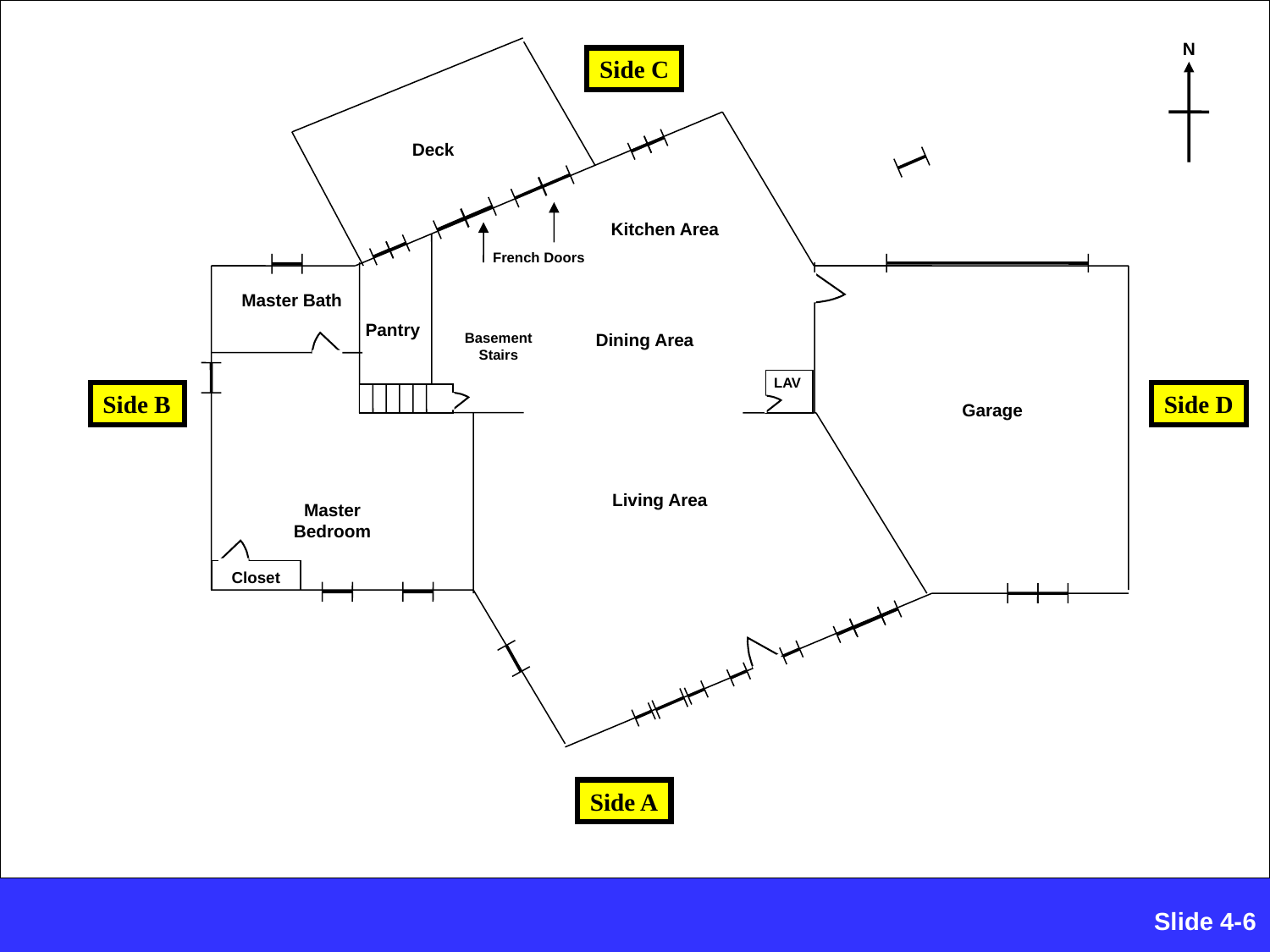

N

Side C

Deck

Kitchen Area

French Doors

Master Bath
Pantry
Basement Stairs
Dining Area

LAV

Side B
Side D

Garage

Living Area
Master Bedroom

Closet

Side A
Slide 4-6